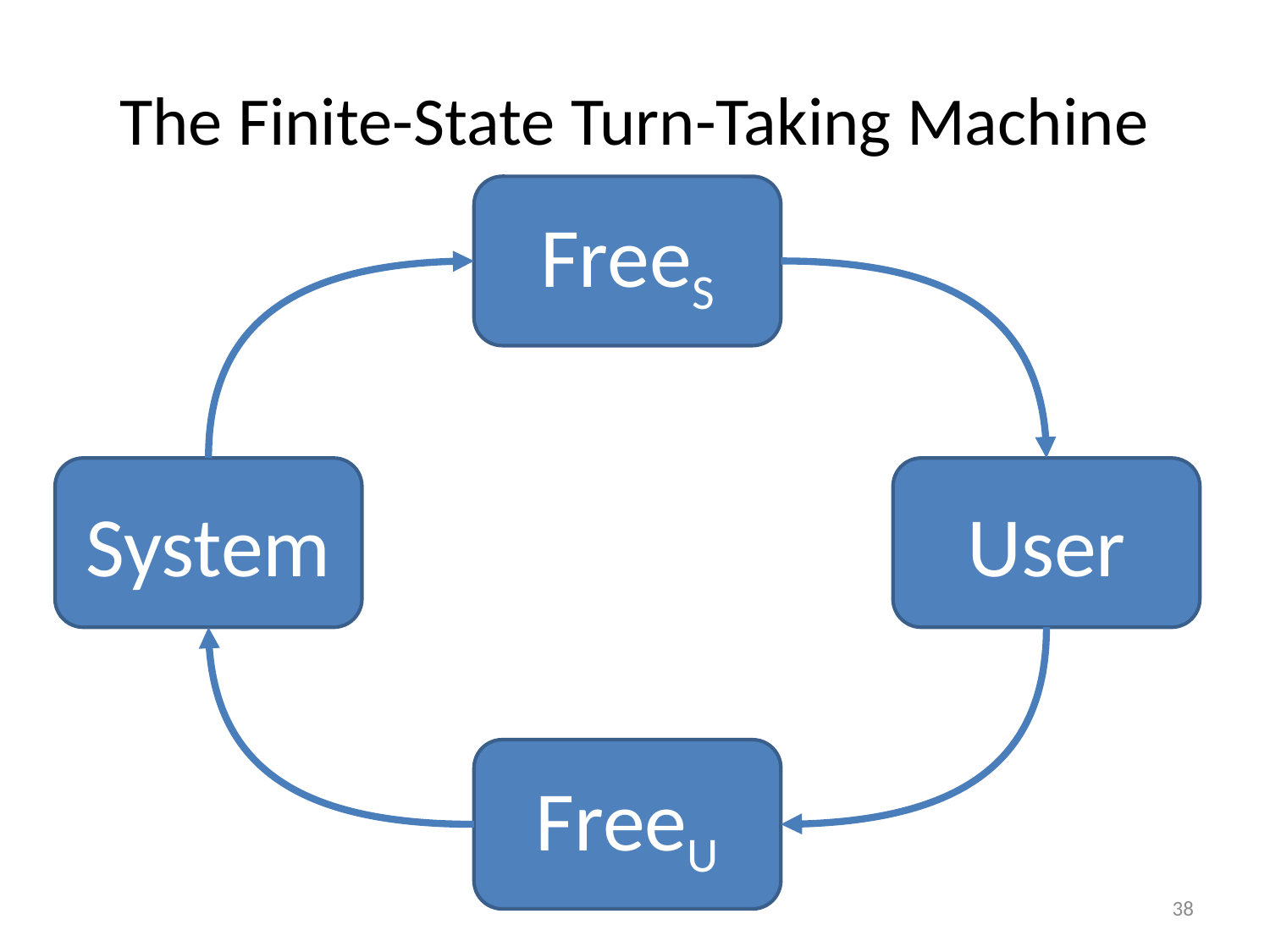

# The Finite-State Turn-Taking Machine
FreeS
System
User
FreeU
38